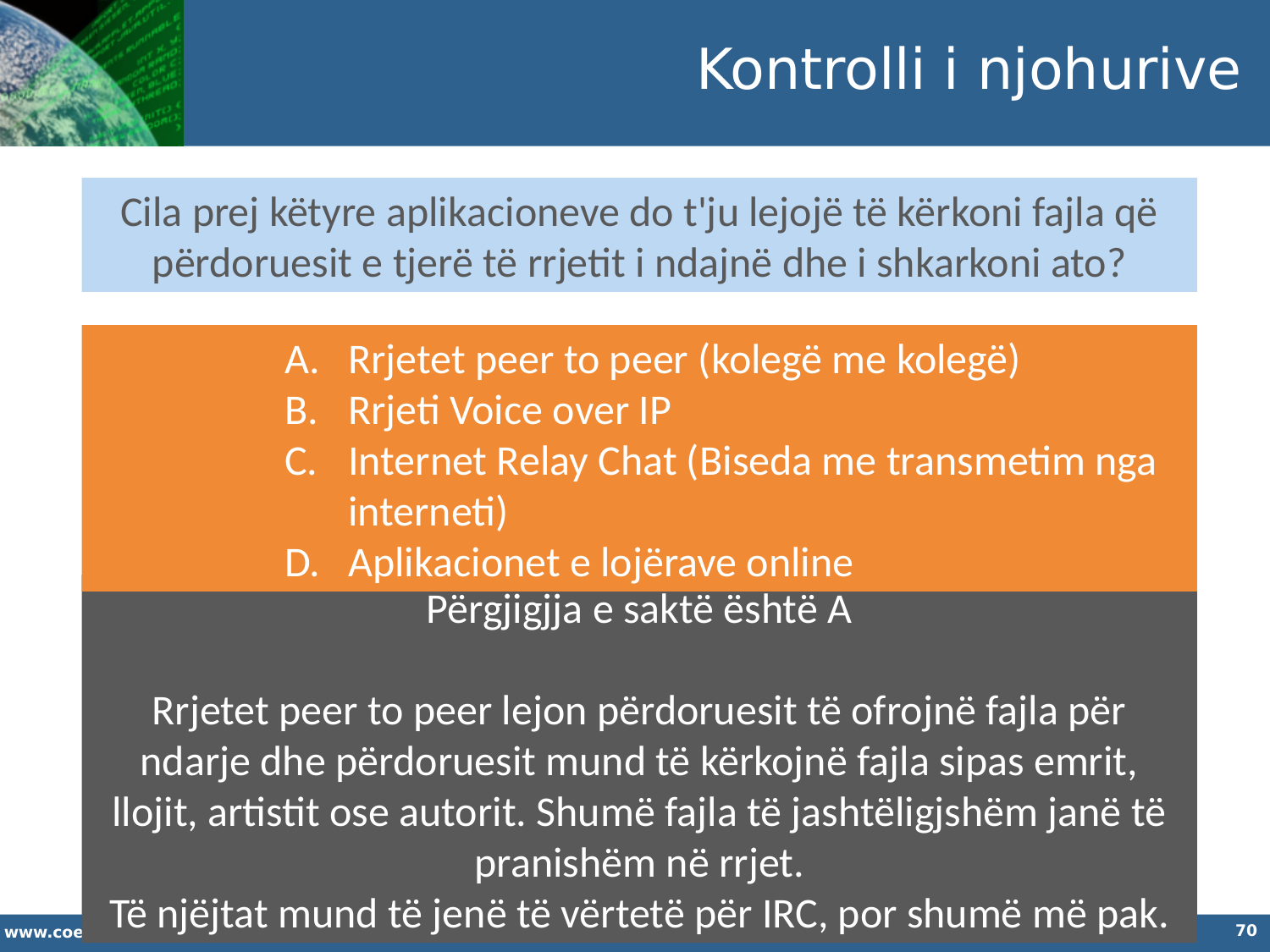

Kontrolli i njohurive
Cila prej këtyre aplikacioneve do t'ju lejojë të kërkoni fajla që përdoruesit e tjerë të rrjetit i ndajnë dhe i shkarkoni ato?
Rrjetet peer to peer (kolegë me kolegë)
Rrjeti Voice over IP
Internet Relay Chat (Biseda me transmetim nga interneti)
Aplikacionet e lojërave online
Përgjigjja e saktë është A

Rrjetet peer to peer lejon përdoruesit të ofrojnë fajla për ndarje dhe përdoruesit mund të kërkojnë fajla sipas emrit, llojit, artistit ose autorit. Shumë fajla të jashtëligjshëm janë të pranishëm në rrjet.
Të njëjtat mund të jenë të vërtetë për IRC, por shumë më pak.